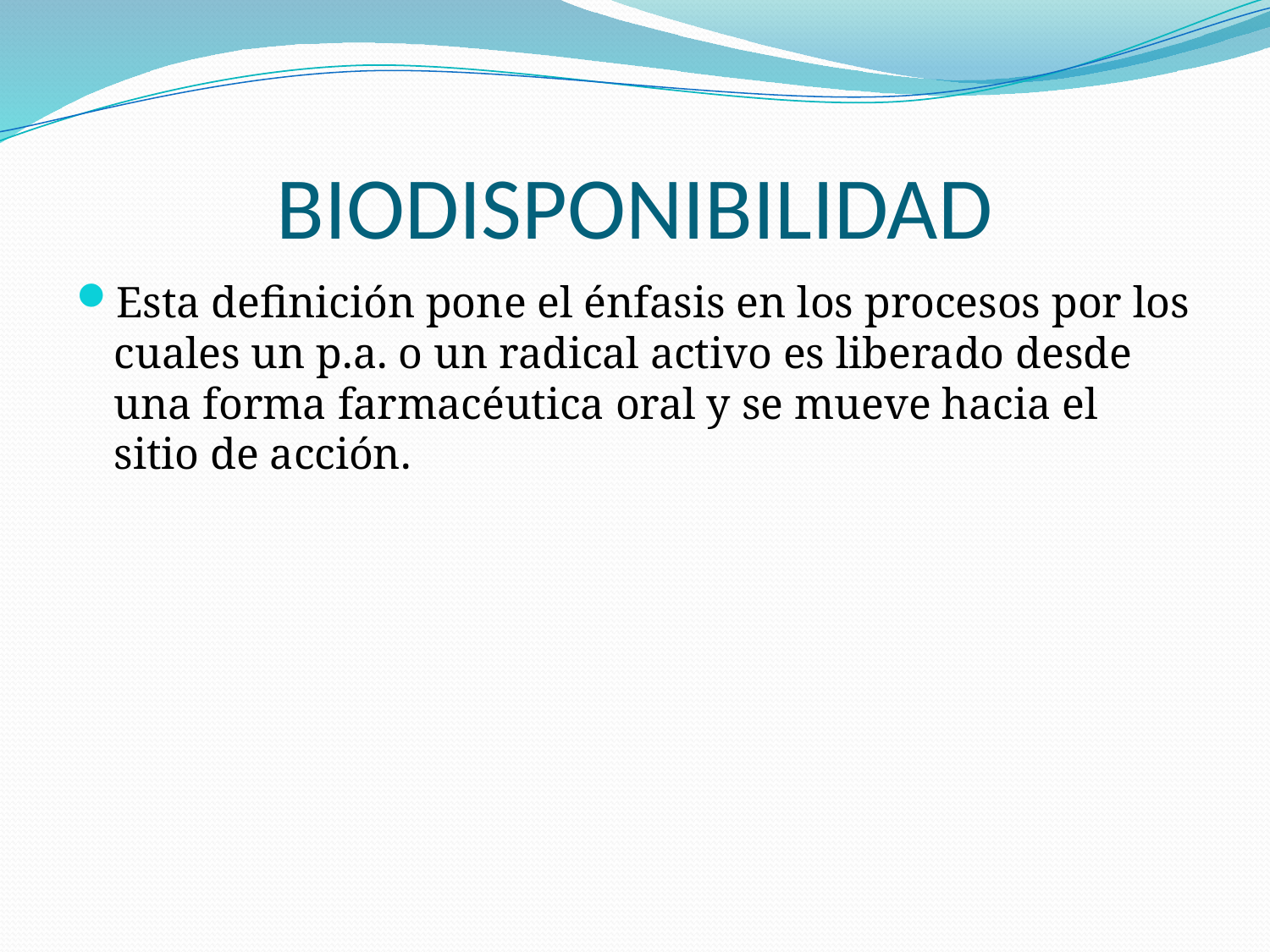

# BIODISPONIBILIDAD
Esta definición pone el énfasis en los procesos por los cuales un p.a. o un radical activo es liberado desde una forma farmacéutica oral y se mueve hacia el sitio de acción.